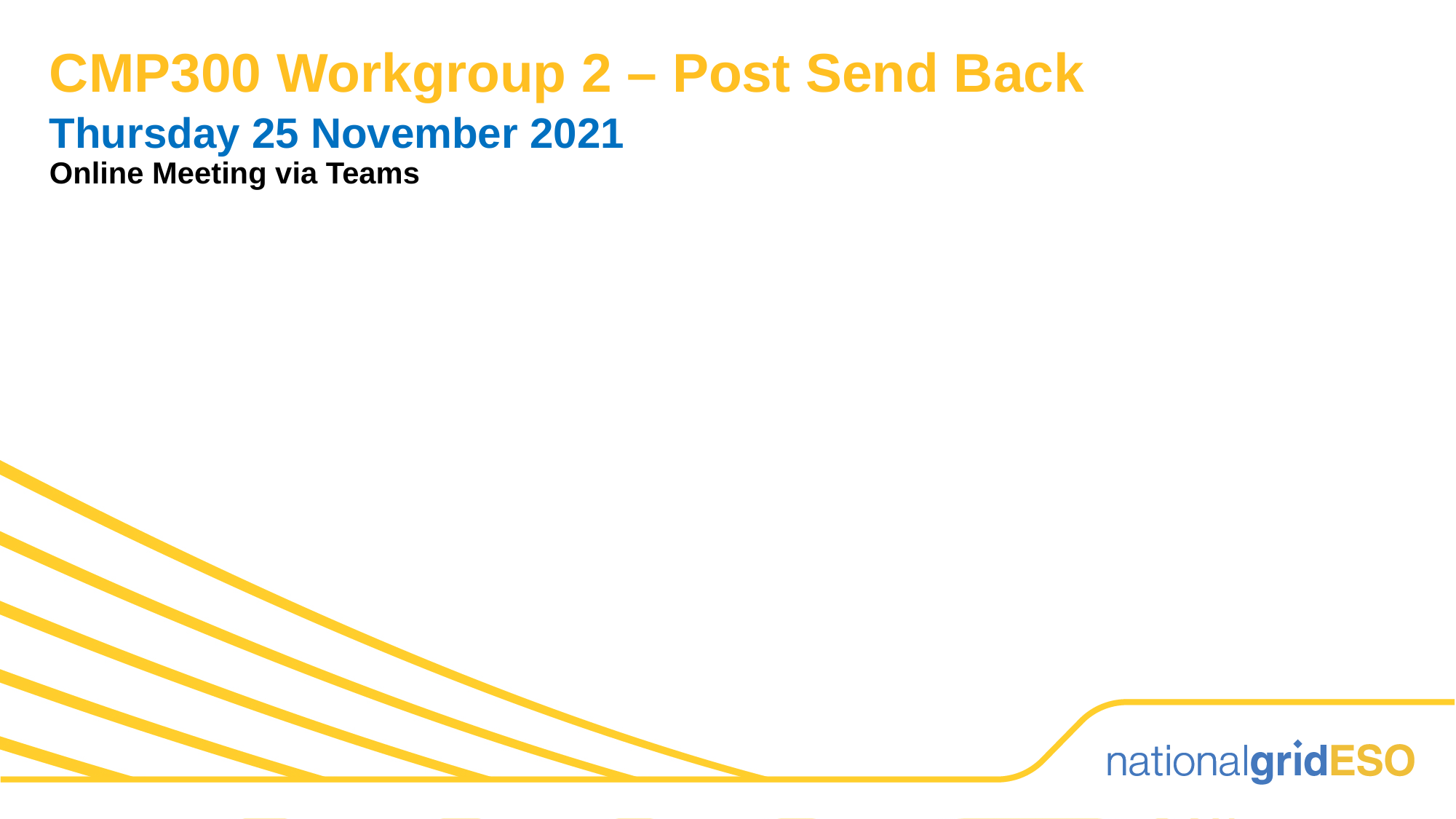

CMP300 Workgroup 2 – Post Send Back
# Thursday 25 November 2021
Online Meeting via Teams